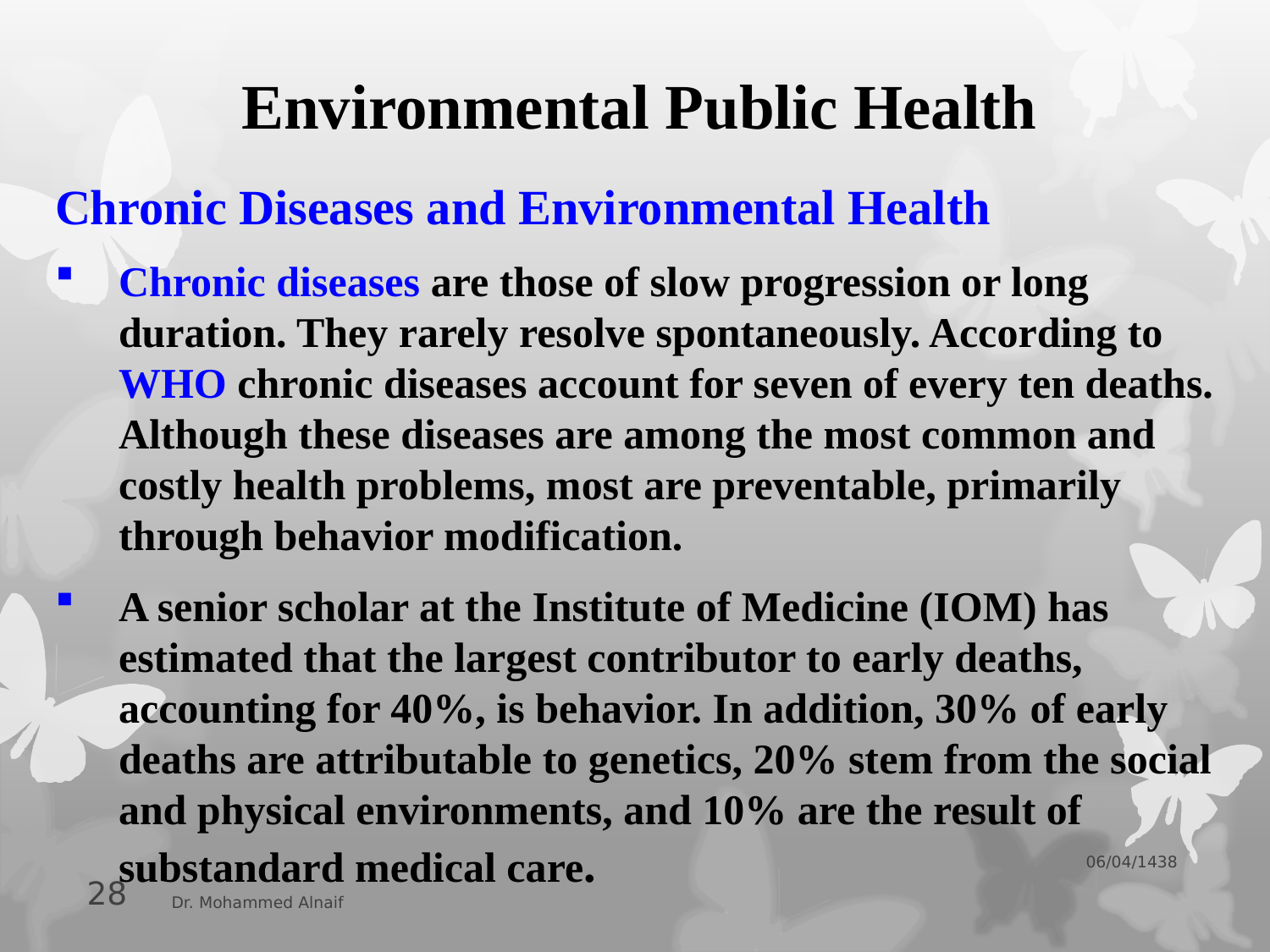

# Environmental Public Health
Chronic Diseases and Environmental Health
Chronic diseases are those of slow progression or long duration. They rarely resolve spontaneously. According to WHO chronic diseases account for seven of every ten deaths. Although these diseases are among the most common and costly health problems, most are preventable, primarily through behavior modification.
A senior scholar at the Institute of Medicine (IOM) has estimated that the largest contributor to early deaths, accounting for 40%, is behavior. In addition, 30% of early deaths are attributable to genetics, 20% stem from the social and physical environments, and 10% are the result of substandard medical care.
06/04/1438
28
Dr. Mohammed Alnaif